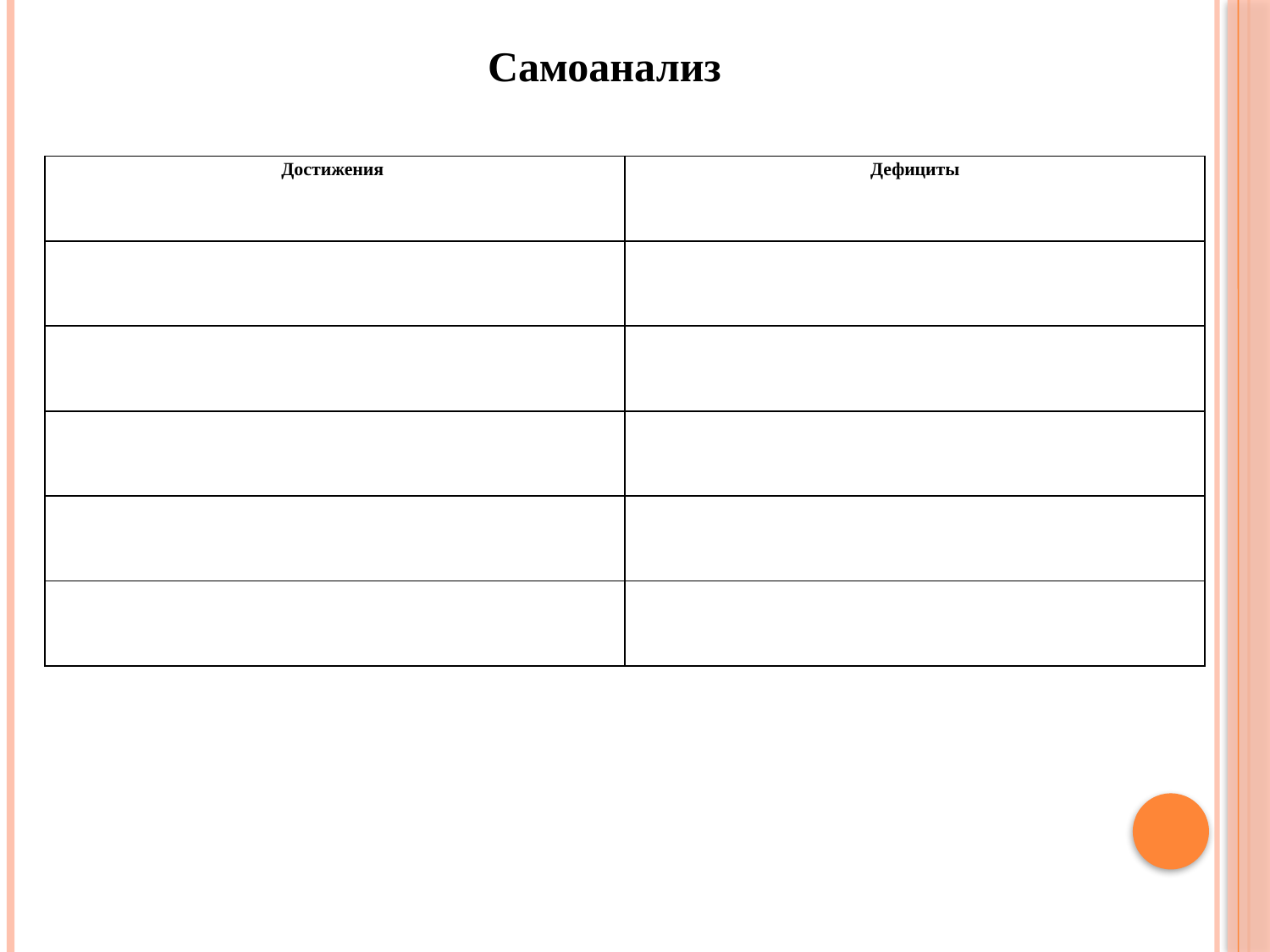

Самоанализ

| Достижения | Дефициты |
| --- | --- |
|  |  |
|  |  |
|  |  |
|  |  |
|  |  |